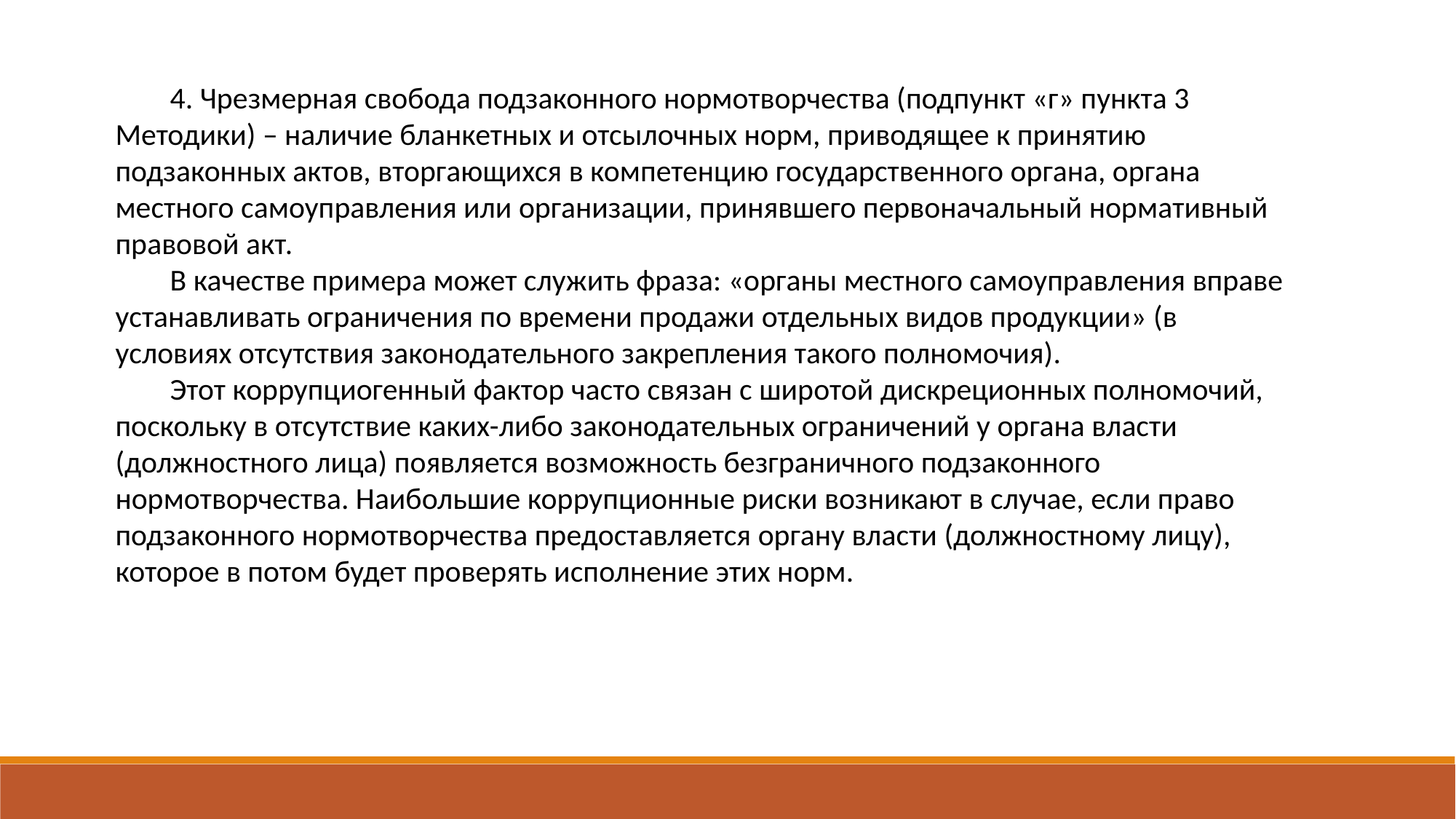

4. Чрезмерная свобода подзаконного нормотворчества (подпункт «г» пункта 3 Методики) – наличие бланкетных и отсылочных норм, приводящее к принятию подзаконных актов, вторгающихся в компетенцию государственного органа, органа местного самоуправления или организации, принявшего первоначальный нормативный правовой акт.
В качестве примера может служить фраза: «органы местного самоуправления вправе устанавливать ограничения по времени продажи отдельных видов продукции» (в условиях отсутствия законодательного закрепления такого полномочия).
Этот коррупциогенный фактор часто связан с широтой дискреционных полномочий, поскольку в отсутствие каких-либо законодательных ограничений у органа власти (должностного лица) появляется возможность безграничного подзаконного нормотворчества. Наибольшие коррупционные риски возникают в случае, если право подзаконного нормотворчества предоставляется органу власти (должностному лицу), которое в потом будет проверять исполнение этих норм.